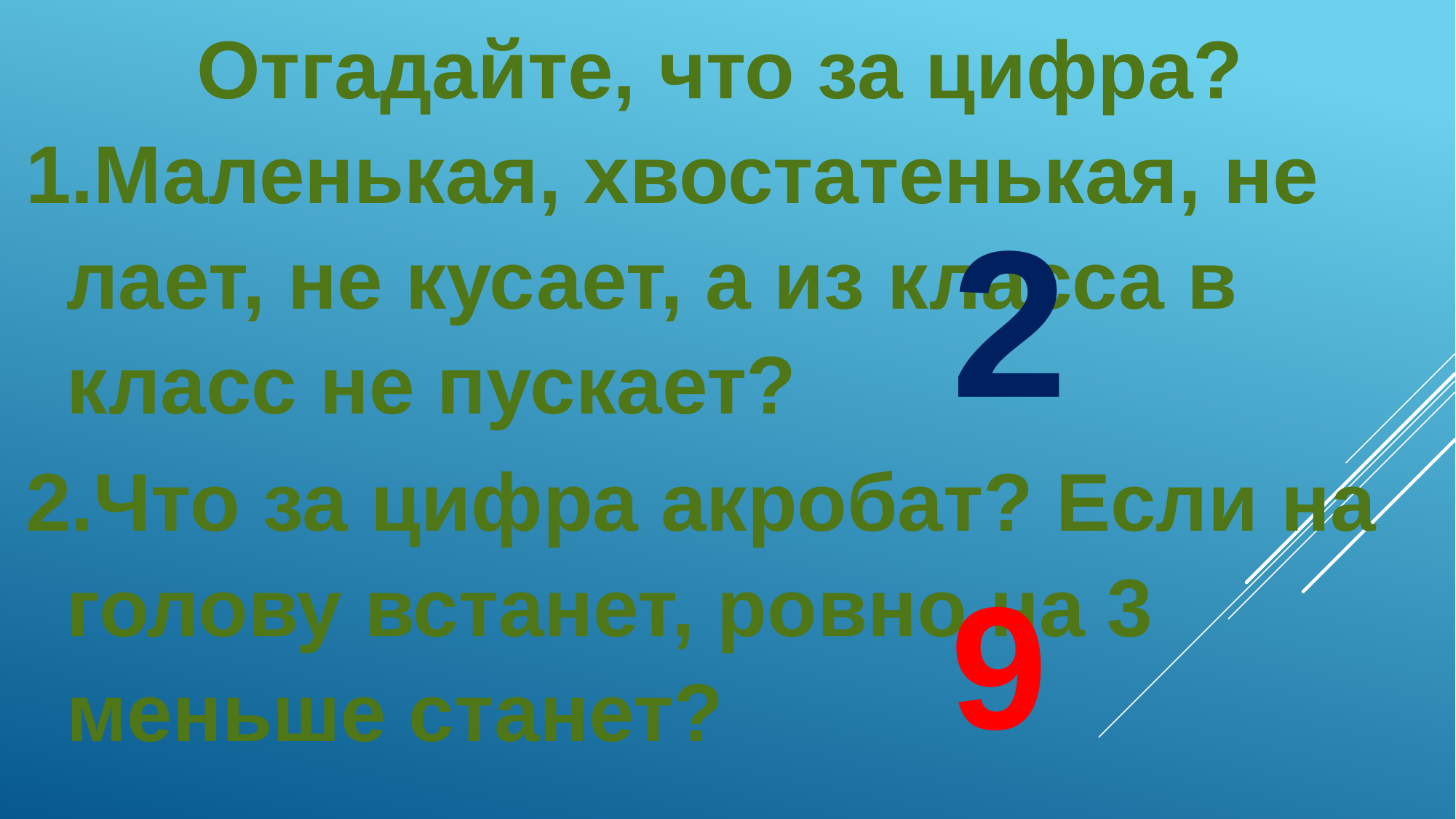

Отгадайте, что за цифра?
Маленькая, хвостатенькая, не лает, не кусает, а из класса в класс не пускает?
Что за цифра акробат? Если на голову встанет, ровно на 3 меньше станет?
2
9